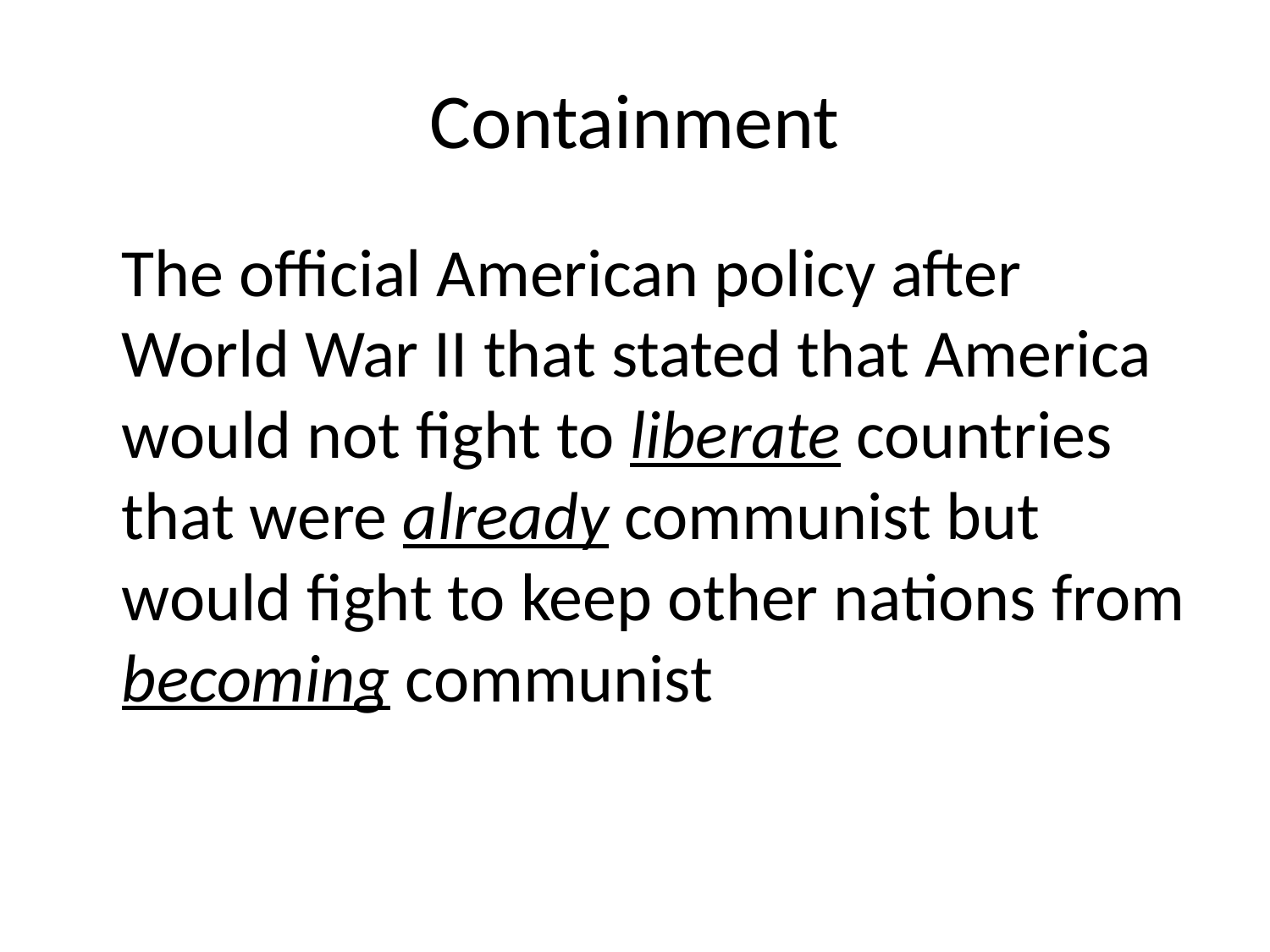

# Containment
	The official American policy after World War II that stated that America would not fight to liberate countries that were already communist but would fight to keep other nations from becoming communist